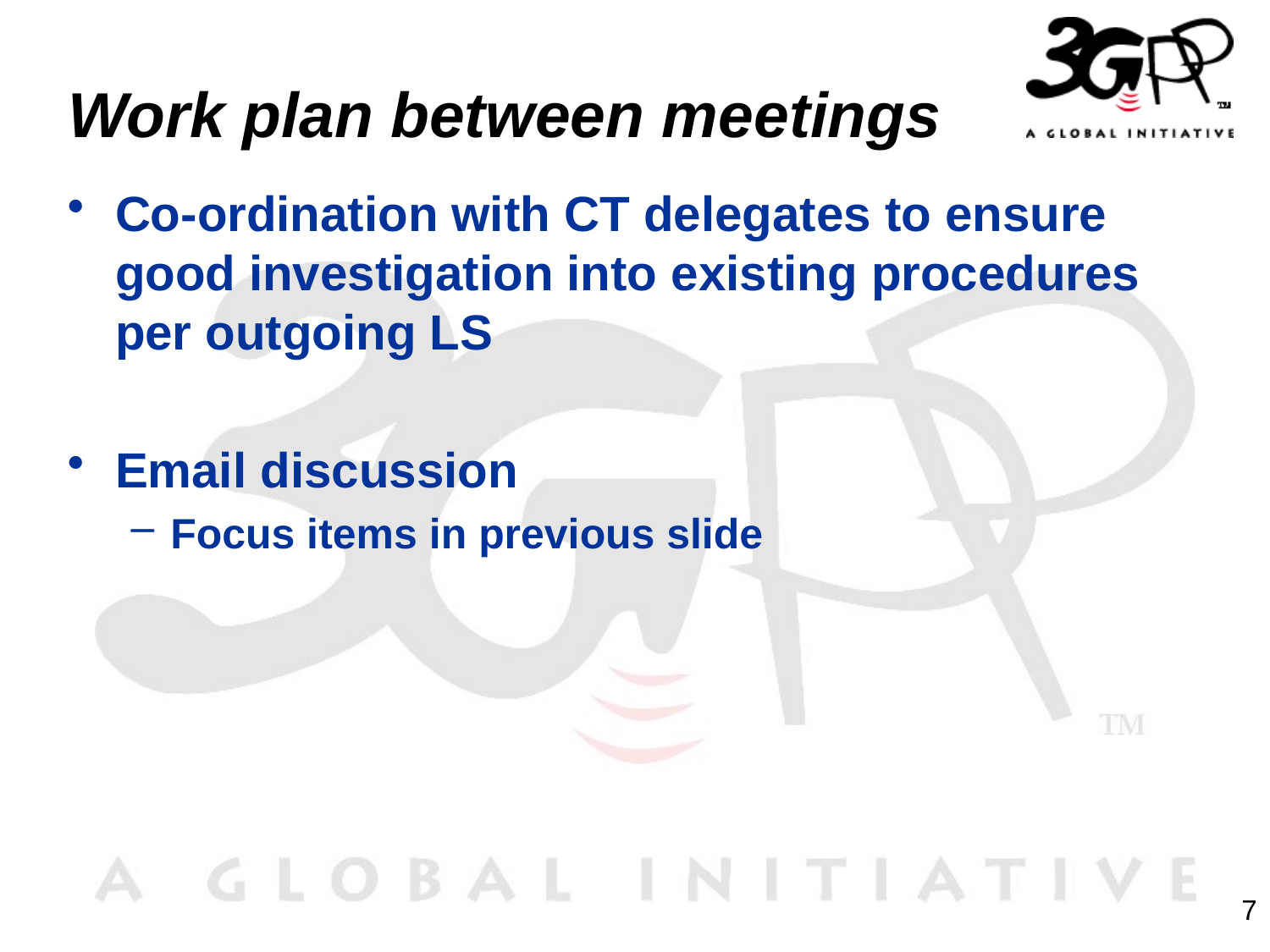

# Work plan between meetings
Co-ordination with CT delegates to ensure good investigation into existing procedures per outgoing LS

Email discussion
Focus items in previous slide
7